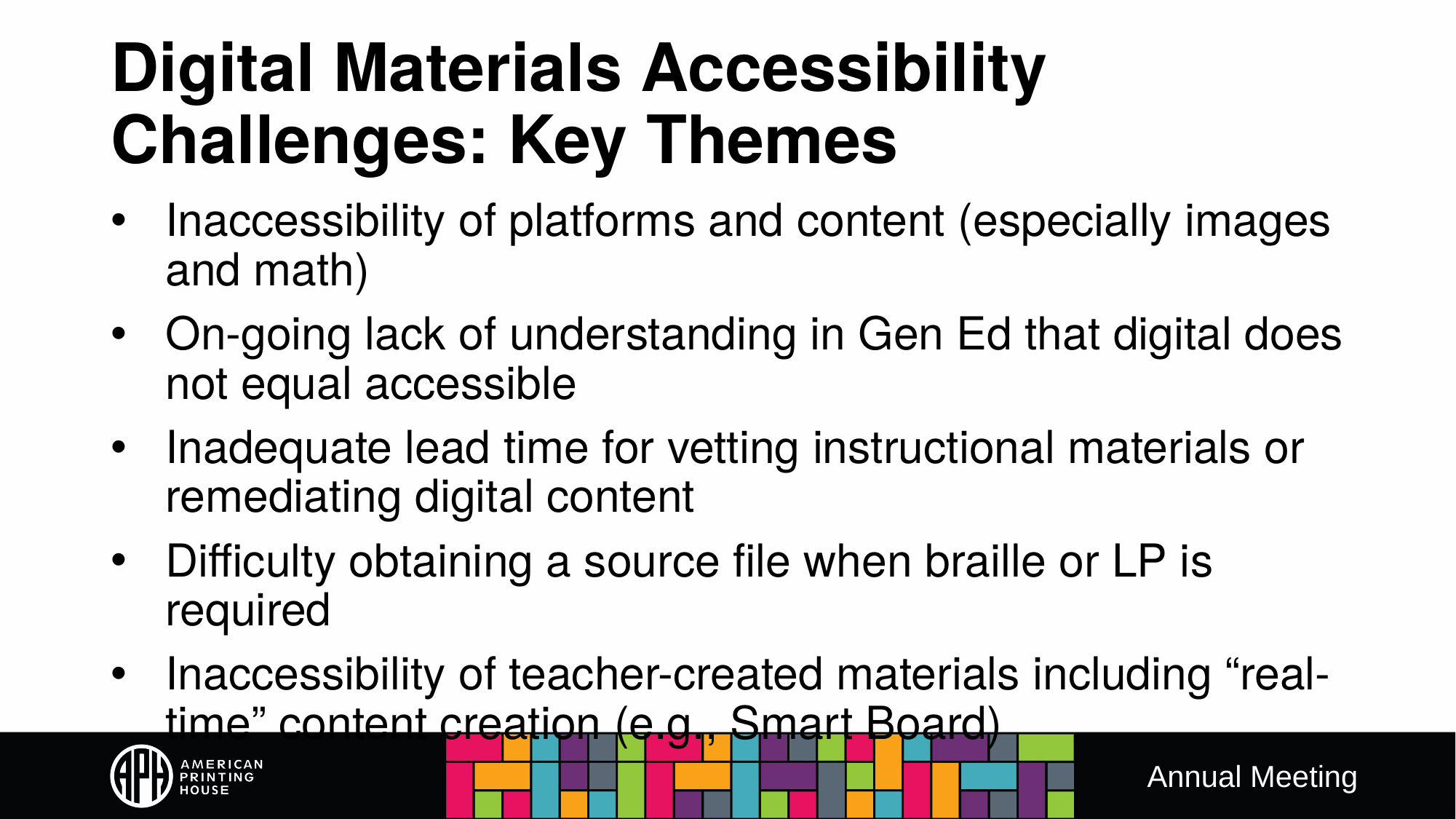

# Digital Materials Accessibility Challenges: Key Themes
Inaccessibility of platforms and content (especially images and math)
On-going lack of understanding in Gen Ed that digital does not equal accessible
Inadequate lead time for vetting instructional materials or remediating digital content
Difficulty obtaining a source file when braille or LP is required
Inaccessibility of teacher-created materials including “real-time” content creation (e.g., Smart Board)